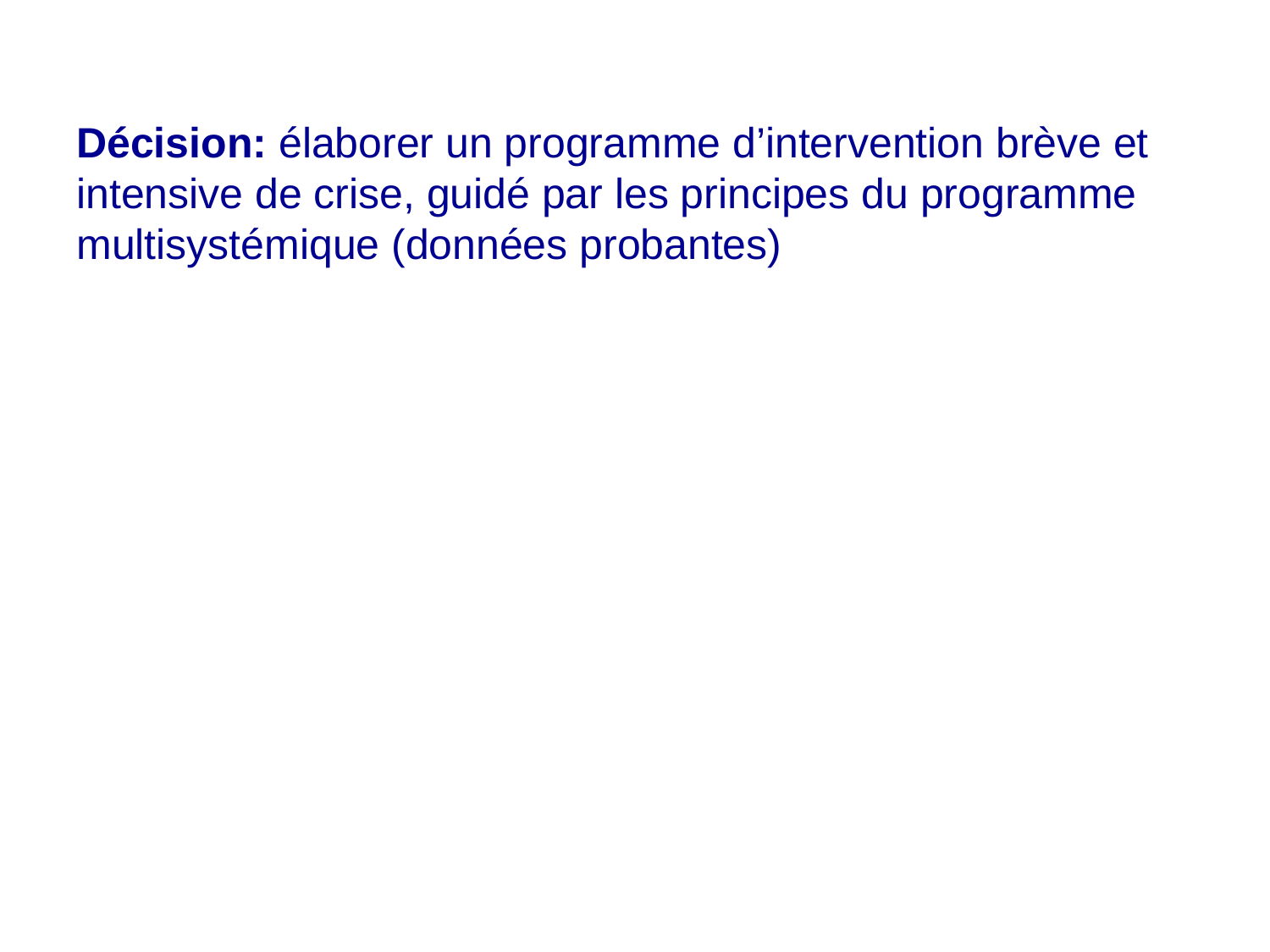

Décision: élaborer un programme d’intervention brève et intensive de crise, guidé par les principes du programme multisystémique (données probantes)